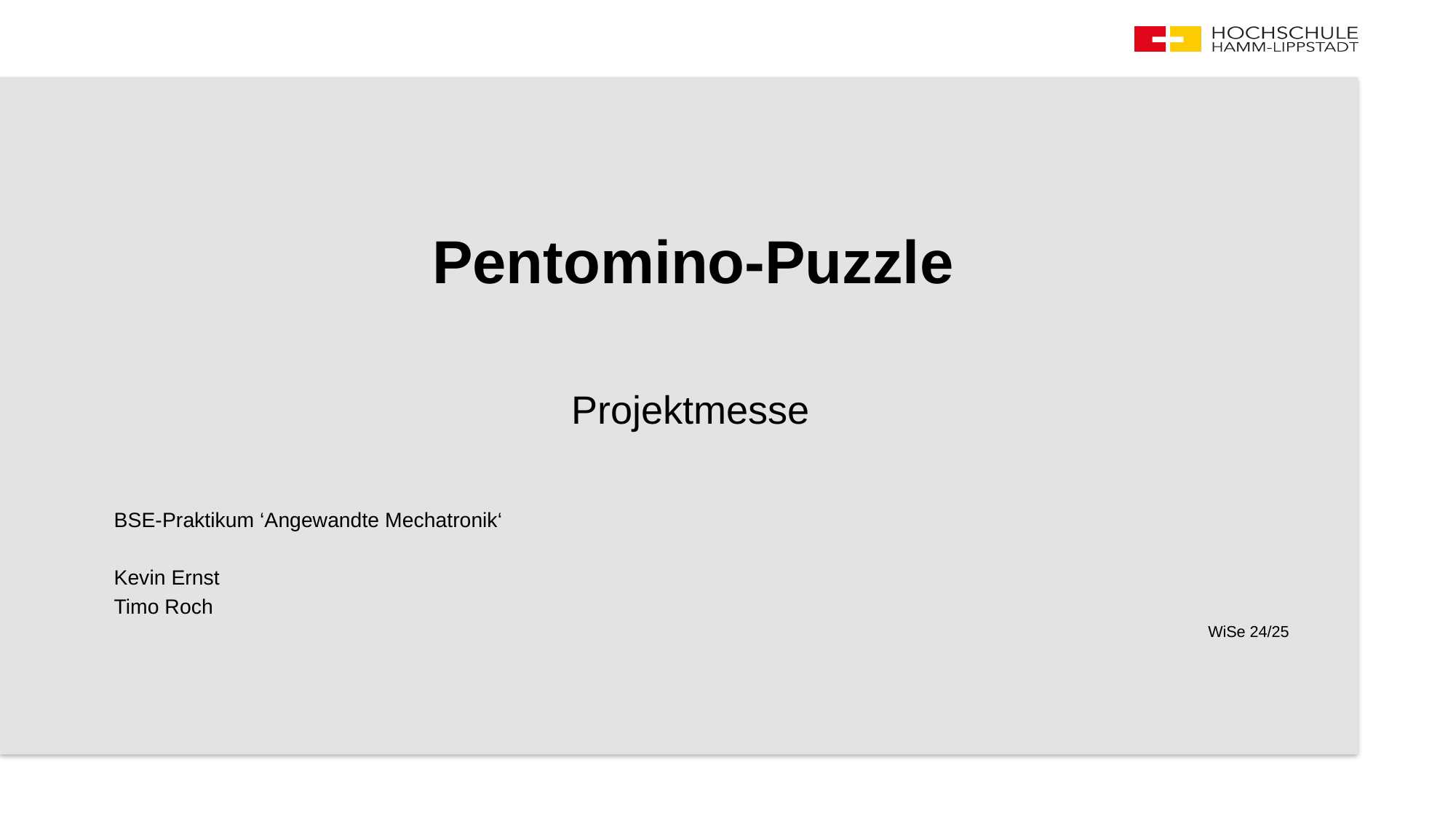

# Pentomino-Puzzle
Projektmesse

BSE-Praktikum ‘Angewandte Mechatronik‘

Kevin Ernst
Timo Roch
WiSe 24/25